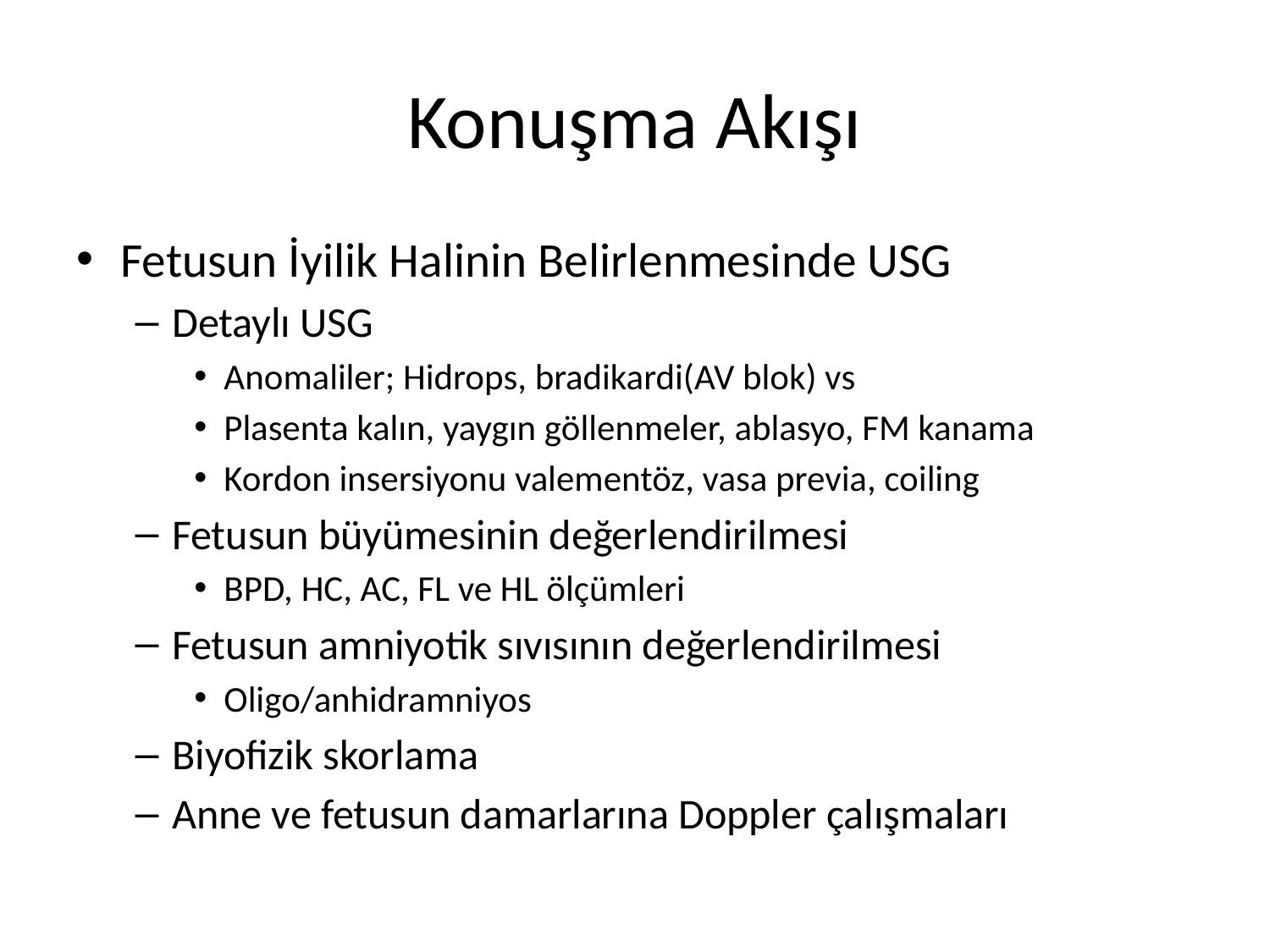

# Konuşma Akışı
Fetusun İyilik Halinin Belirlenmesinde USG
Detaylı USG
Anomaliler; Hidrops, bradikardi(AV blok) vs
Plasenta kalın, yaygın göllenmeler, ablasyo, FM kanama
Kordon insersiyonu valementöz, vasa previa, coiling
Fetusun büyümesinin değerlendirilmesi
BPD, HC, AC, FL ve HL ölçümleri
Fetusun amniyotik sıvısının değerlendirilmesi
Oligo/anhidramniyos
Biyofizik skorlama
Anne ve fetusun damarlarına Doppler çalışmaları